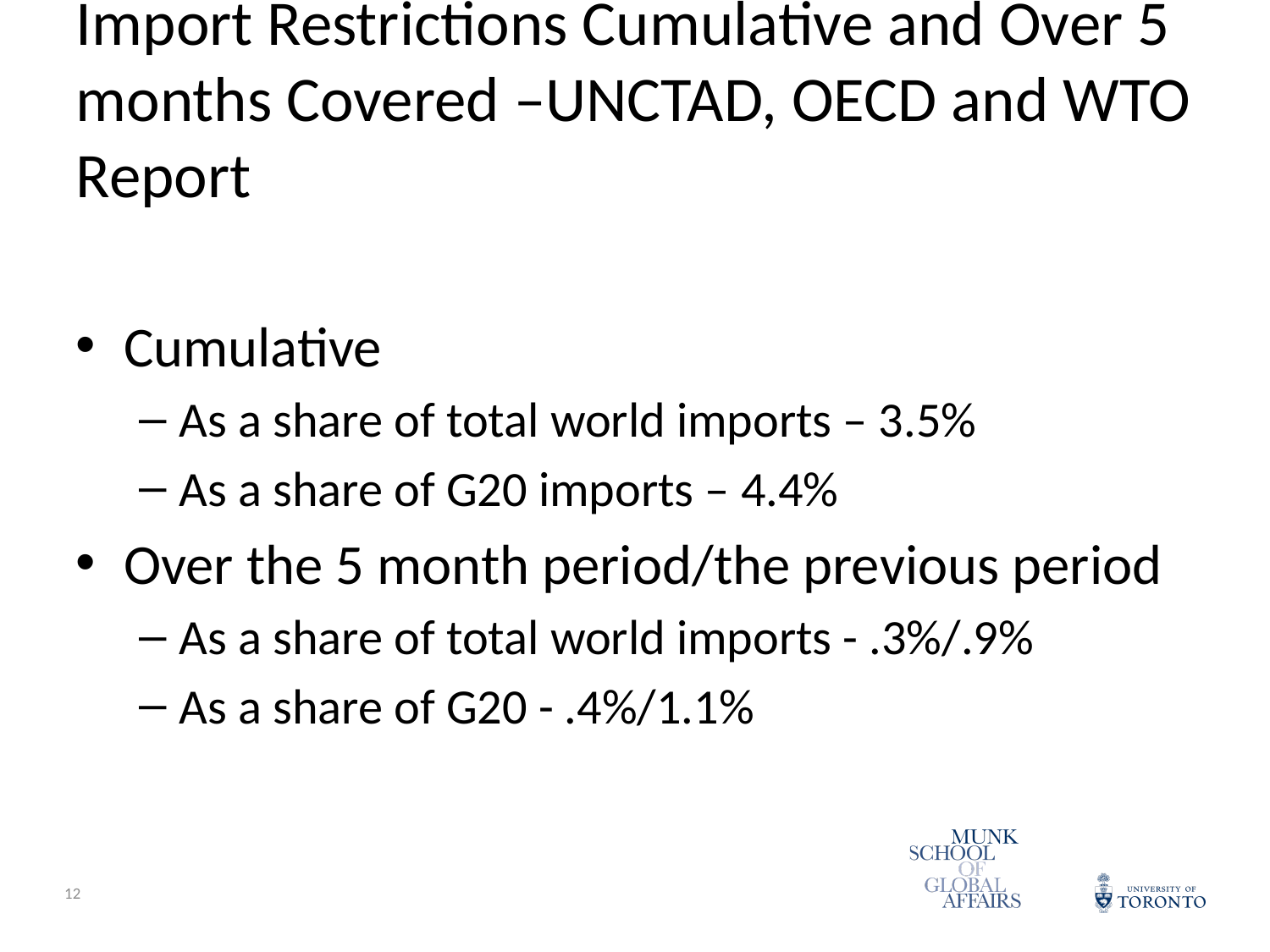

# Import Restrictions Cumulative and Over 5 months Covered –UNCTAD, OECD and WTO Report
Cumulative
As a share of total world imports – 3.5%
As a share of G20 imports – 4.4%
Over the 5 month period/the previous period
As a share of total world imports - .3%/.9%
As a share of G20 - .4%/1.1%

12